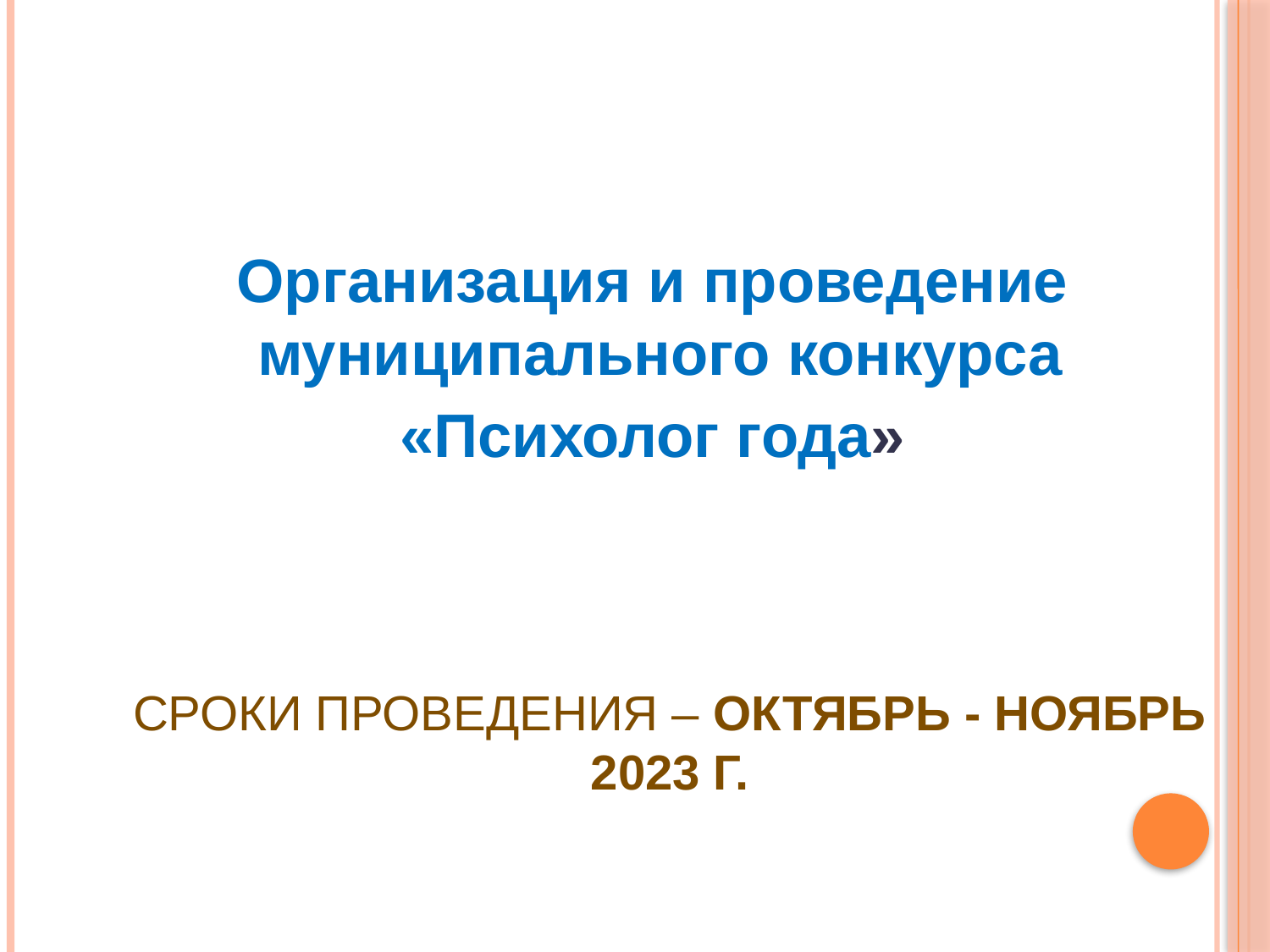

Организация и проведение муниципального конкурса
«Психолог года»
Сроки проведения – октябрь - ноябрь 2023 г.